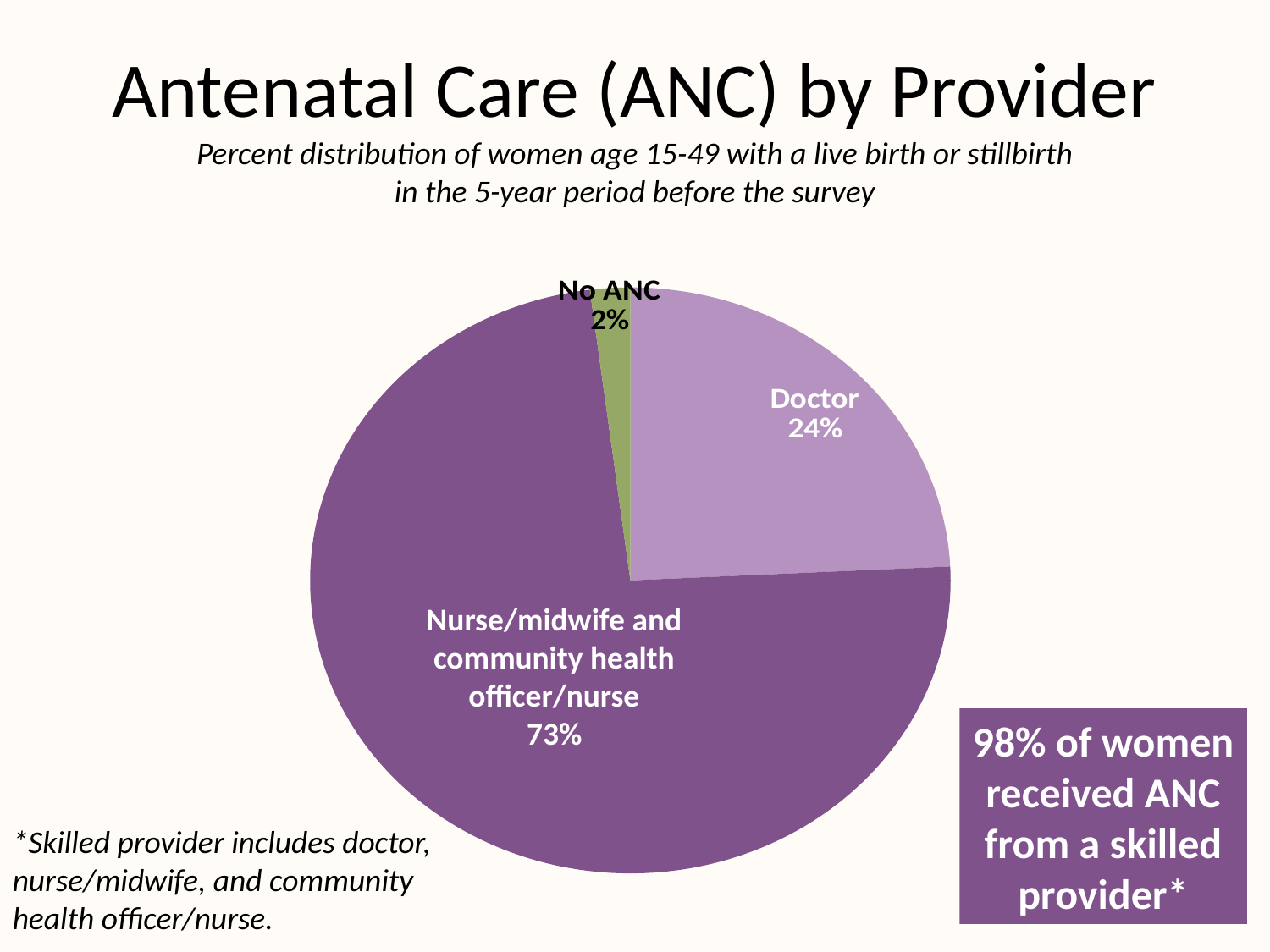

# Antenatal Care (ANC) by Provider
Percent distribution of women age 15-49 with a live birth or stillbirth
in the 5-year period before the survey

### Chart

| Category | Series 1 |
|---|---|
| Doctor | 24.0 |
| Nurse/midwife and community health officer/nurse | 73.0 |
| No ANC | 2.0 |
Nurse/midwife and community health officer/nurse
73%
98% of women received ANC from a skilled provider*
*Skilled provider includes doctor,
nurse/midwife, and community health officer/nurse.